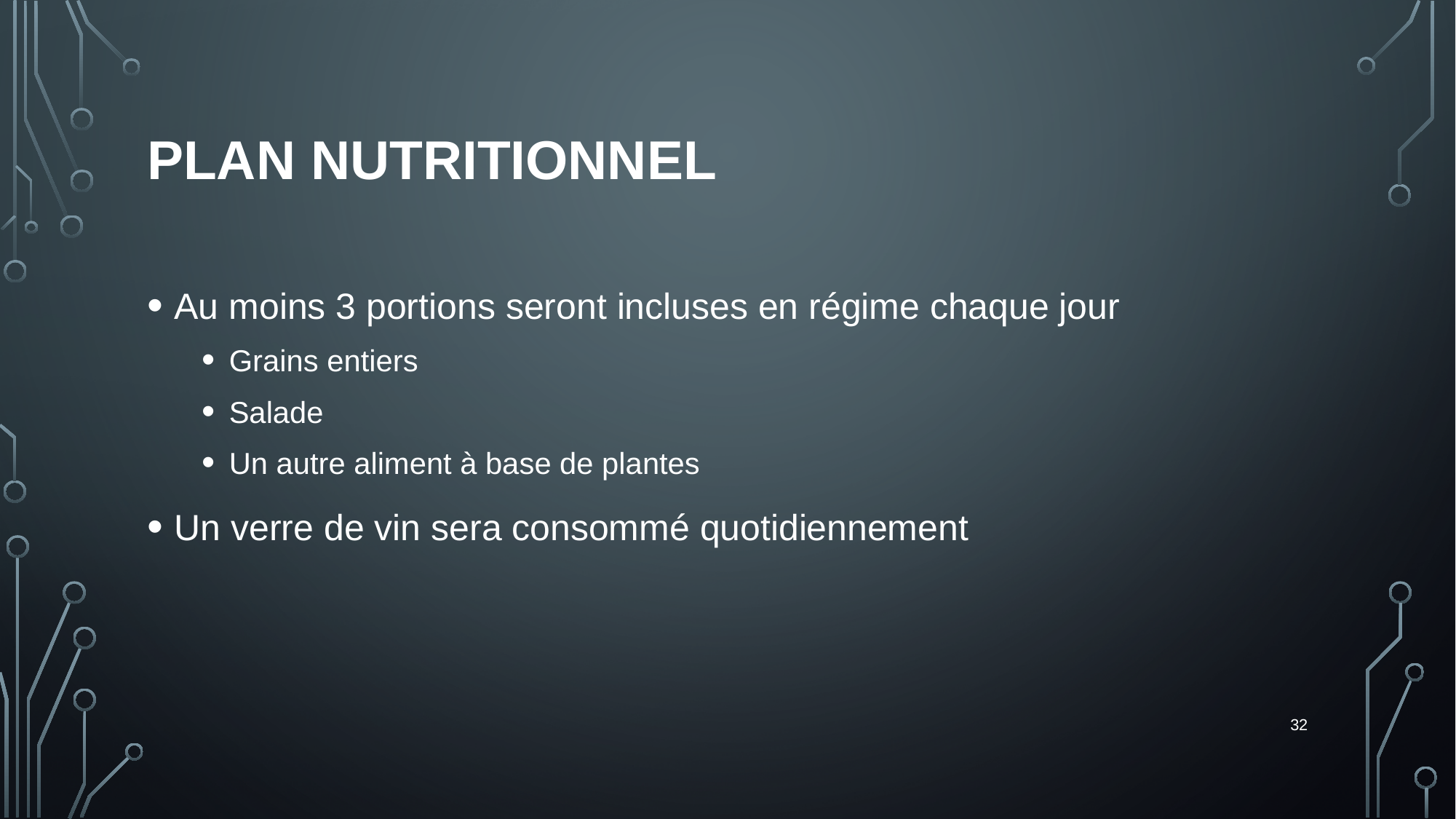

# Plan nutritionnel
Au moins 3 portions seront incluses en régime chaque jour
Grains entiers
Salade
Un autre aliment à base de plantes
Un verre de vin sera consommé quotidiennement
32